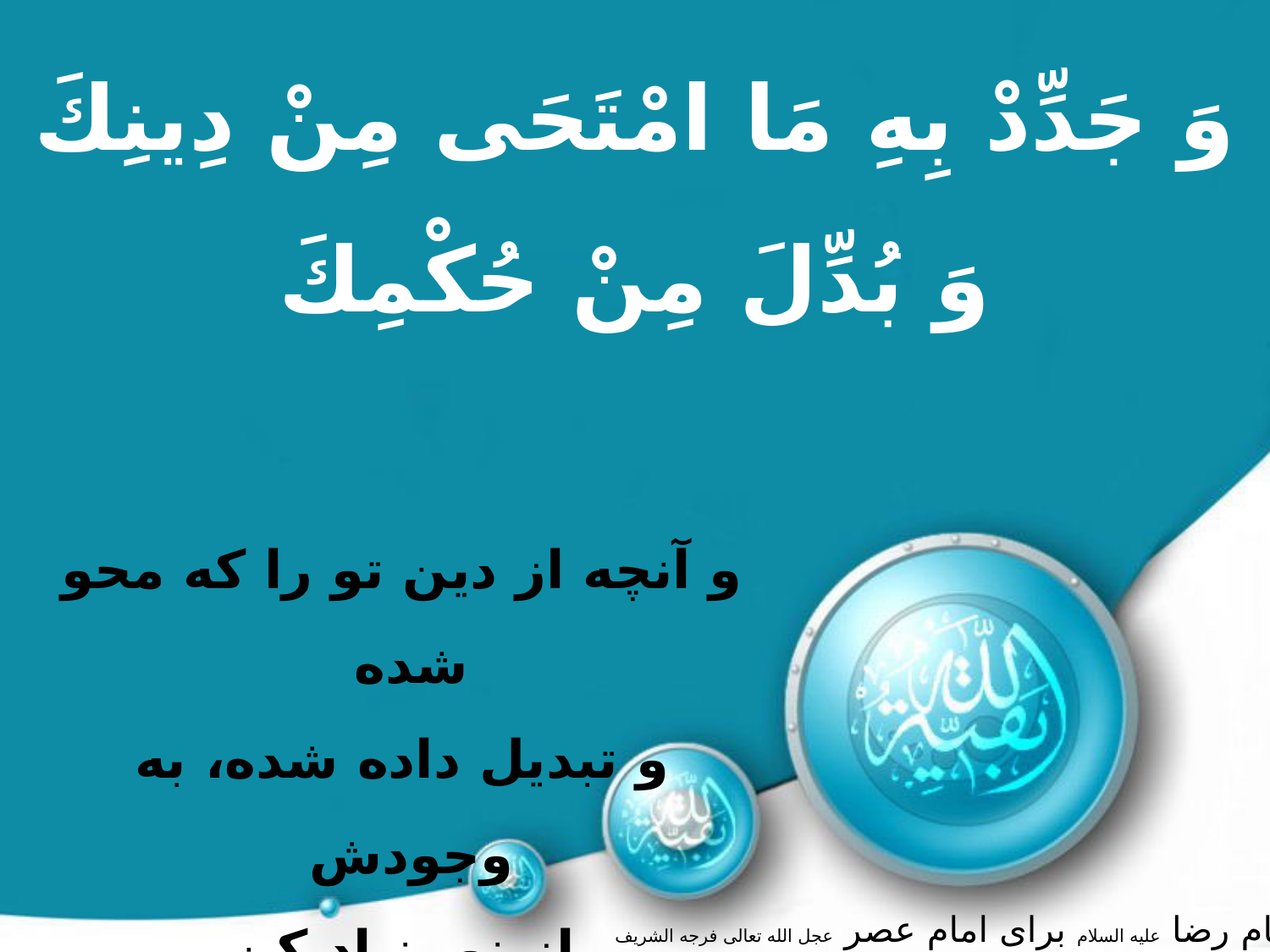

وَ جَدِّدْ بِهِ مَا امْتَحَى مِنْ دِينِكَ
وَ بُدِّلَ مِنْ حُكْمِكَ‏
و آنچه از دين تو را كه محو شده
و تبديل داده شده، به وجودش
از نو بنياد كن